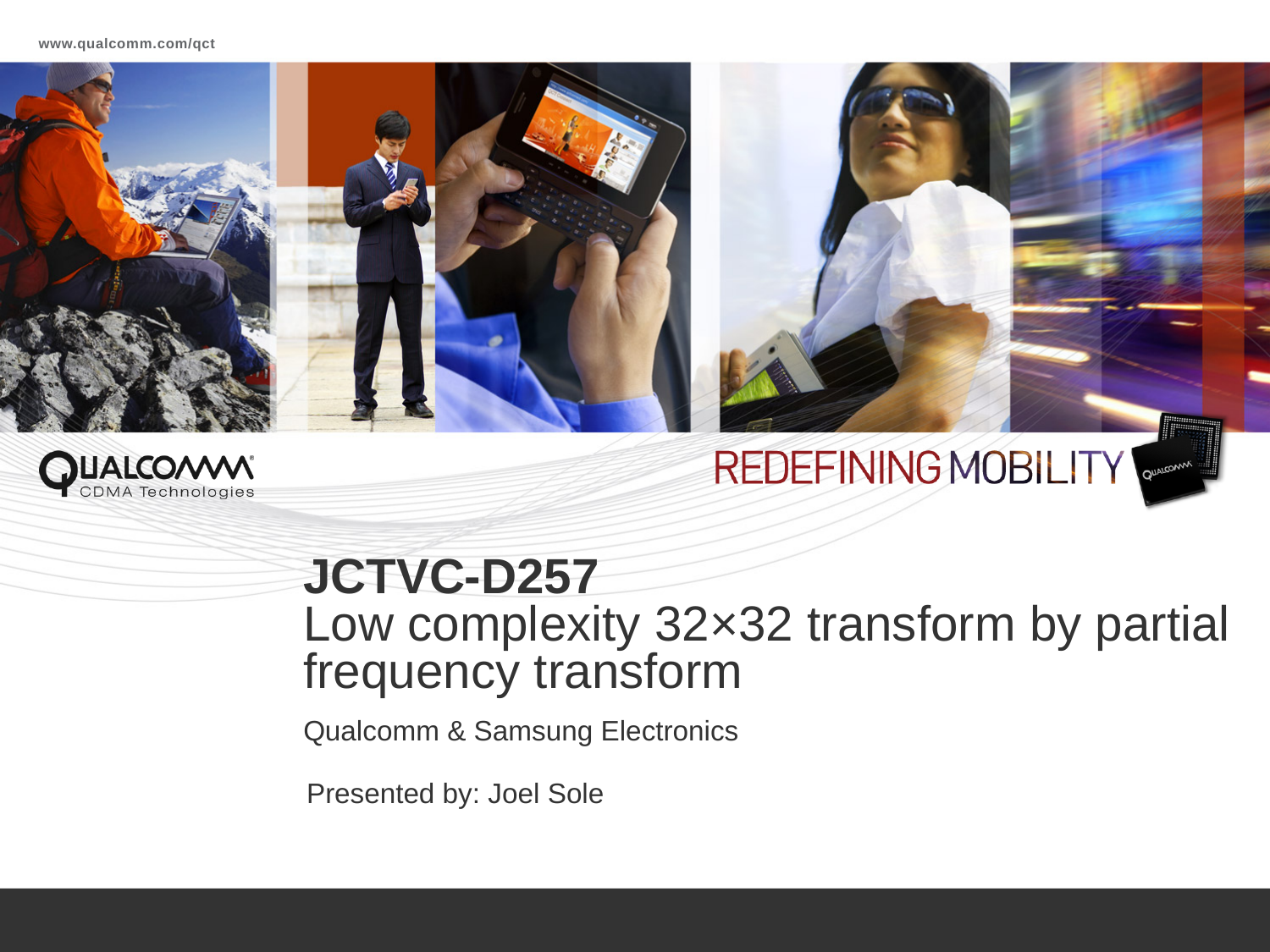

# JCTVC-D257 Low complexity 32×32 transform by partial frequency transform
Qualcomm & Samsung Electronics

Presented by: Joel Sole